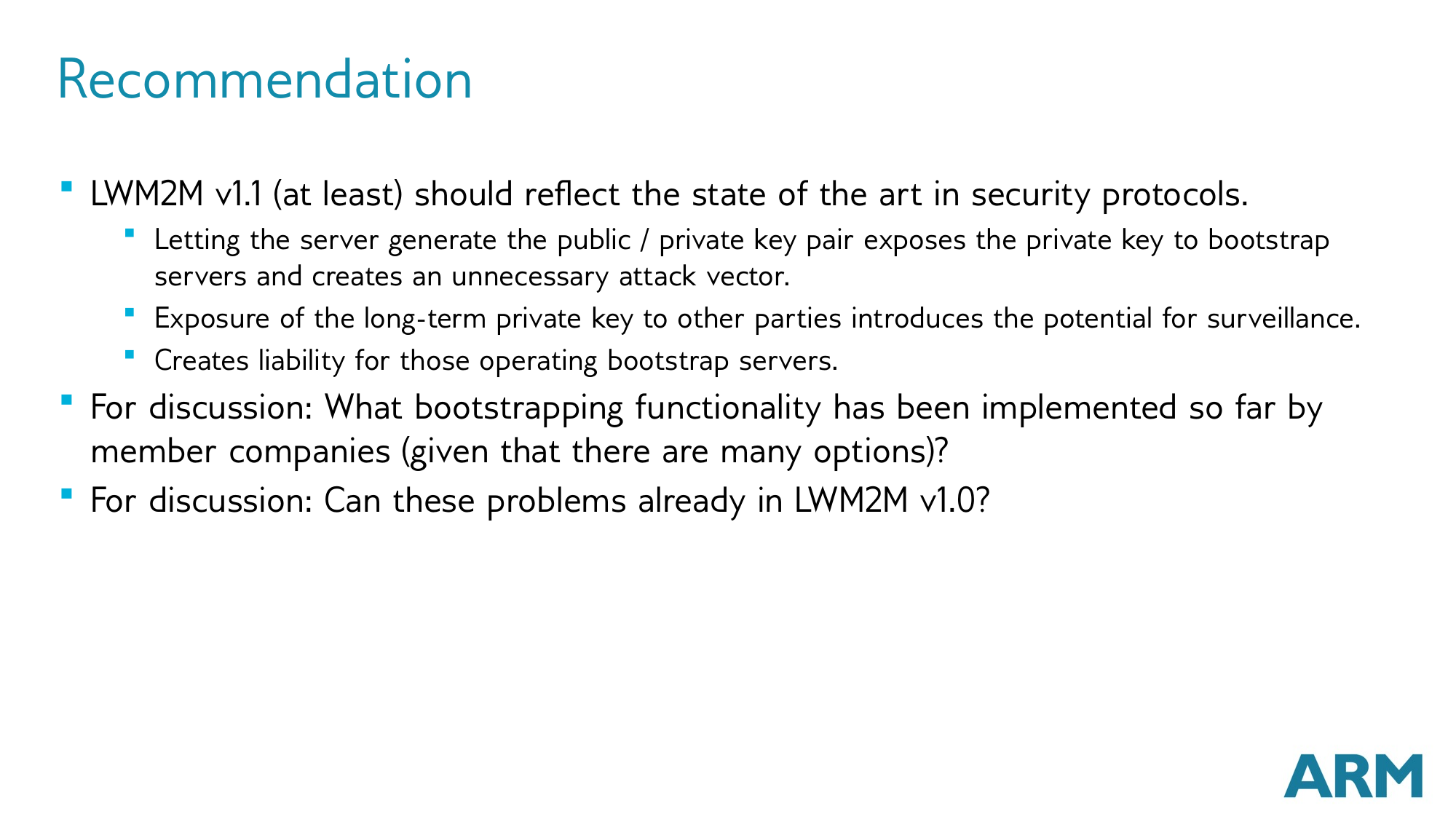

# Recommendation
LWM2M v1.1 (at least) should reflect the state of the art in security protocols.
Letting the server generate the public / private key pair exposes the private key to bootstrap servers and creates an unnecessary attack vector.
Exposure of the long-term private key to other parties introduces the potential for surveillance.
Creates liability for those operating bootstrap servers.
For discussion: What bootstrapping functionality has been implemented so far by member companies (given that there are many options)?
For discussion: Can these problems already in LWM2M v1.0?